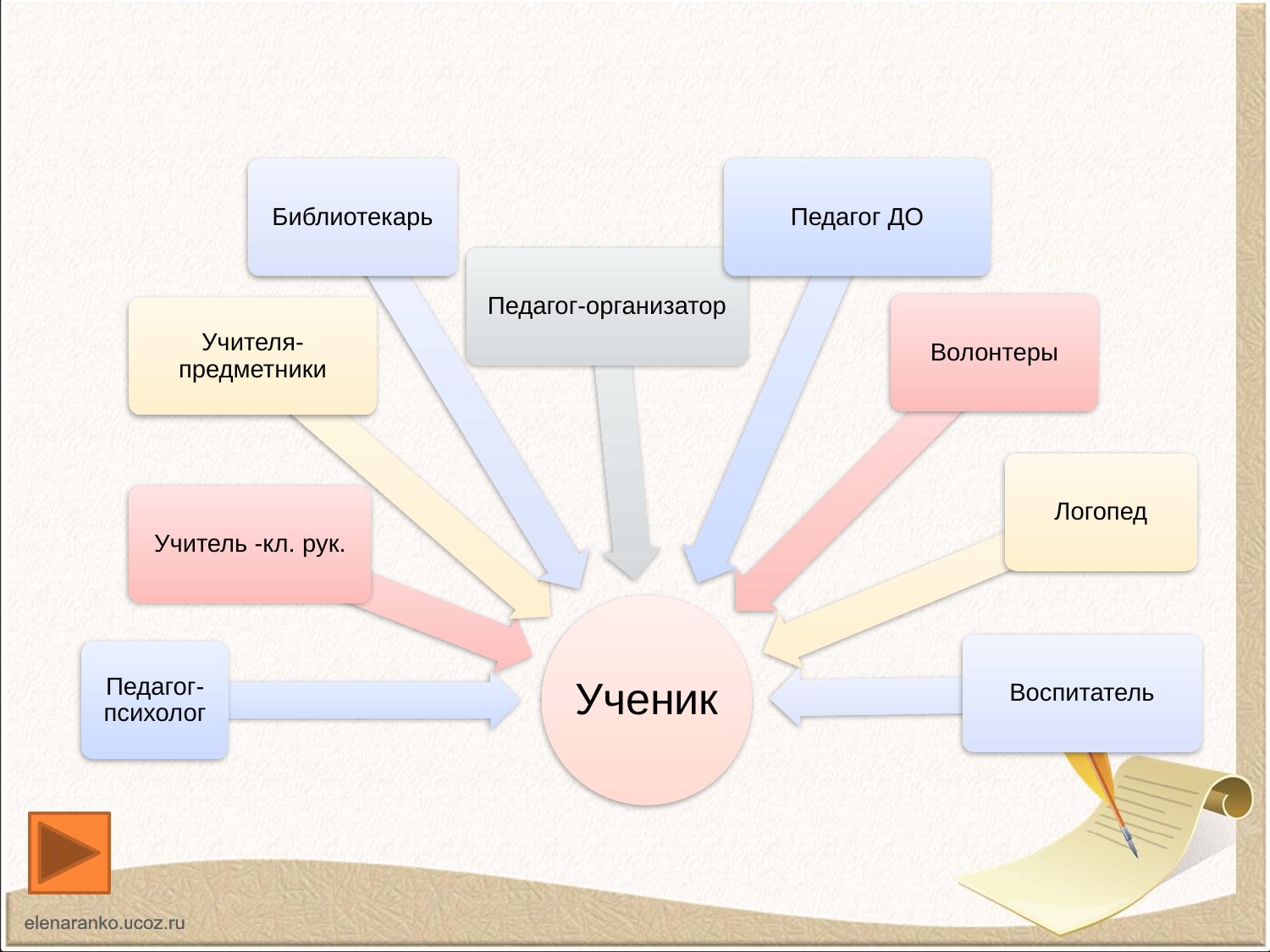

Ученик
Педагог-психолог
Учитель -кл. рук.
Учителя-предметники
Библиотекарь
Педагог-организатор
Педагог ДО
Волонтеры
Логопед
Воспитатель